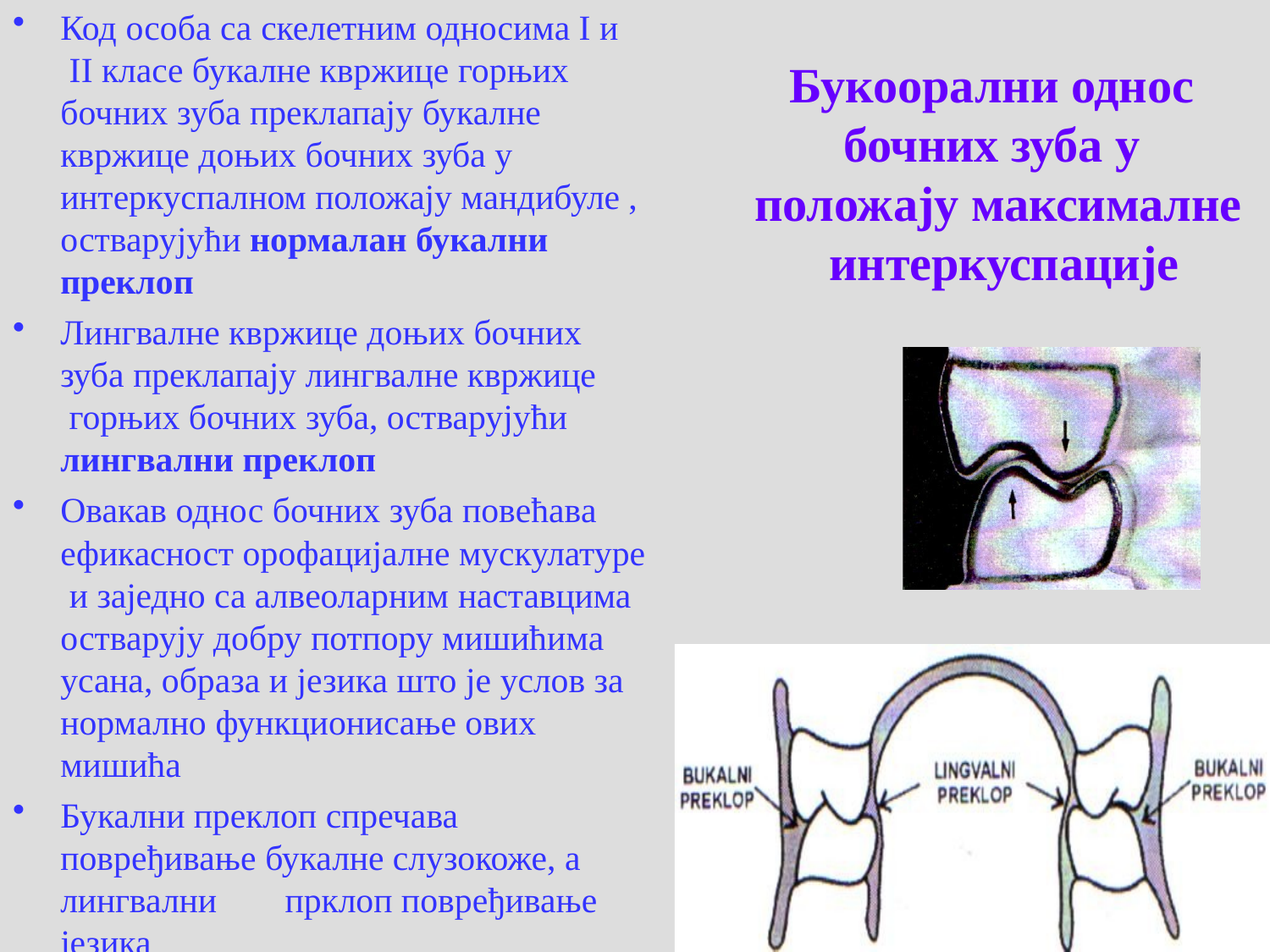

Код особа са скелетним односима I и  II класе букалне квржице горњих
бочних зуба преклапају букалне
квржице доњих бочних зуба у  интеркуспалном положају мандибуле ,  остварујући нормалан букални  преклоп
Лингвалне квржице доњих бочних  зуба преклапају лингвалне квржице  горњих бочних зуба, остварујући  лингвални преклоп
Овакав однос бочних зуба повећава
ефикасност орофацијалне мускулатуре  и заједно са алвеоларним наставцима  остварују добру потпору мишићима  усана, образа и језика што је услов за  нормално функционисање ових
мишића
Букални преклоп спречава
повређивање букалне слузокоже, а  лингвални	прклоп повређивање језика
# Букоорални однос  бочних зуба у  положају максималне  интеркуспације